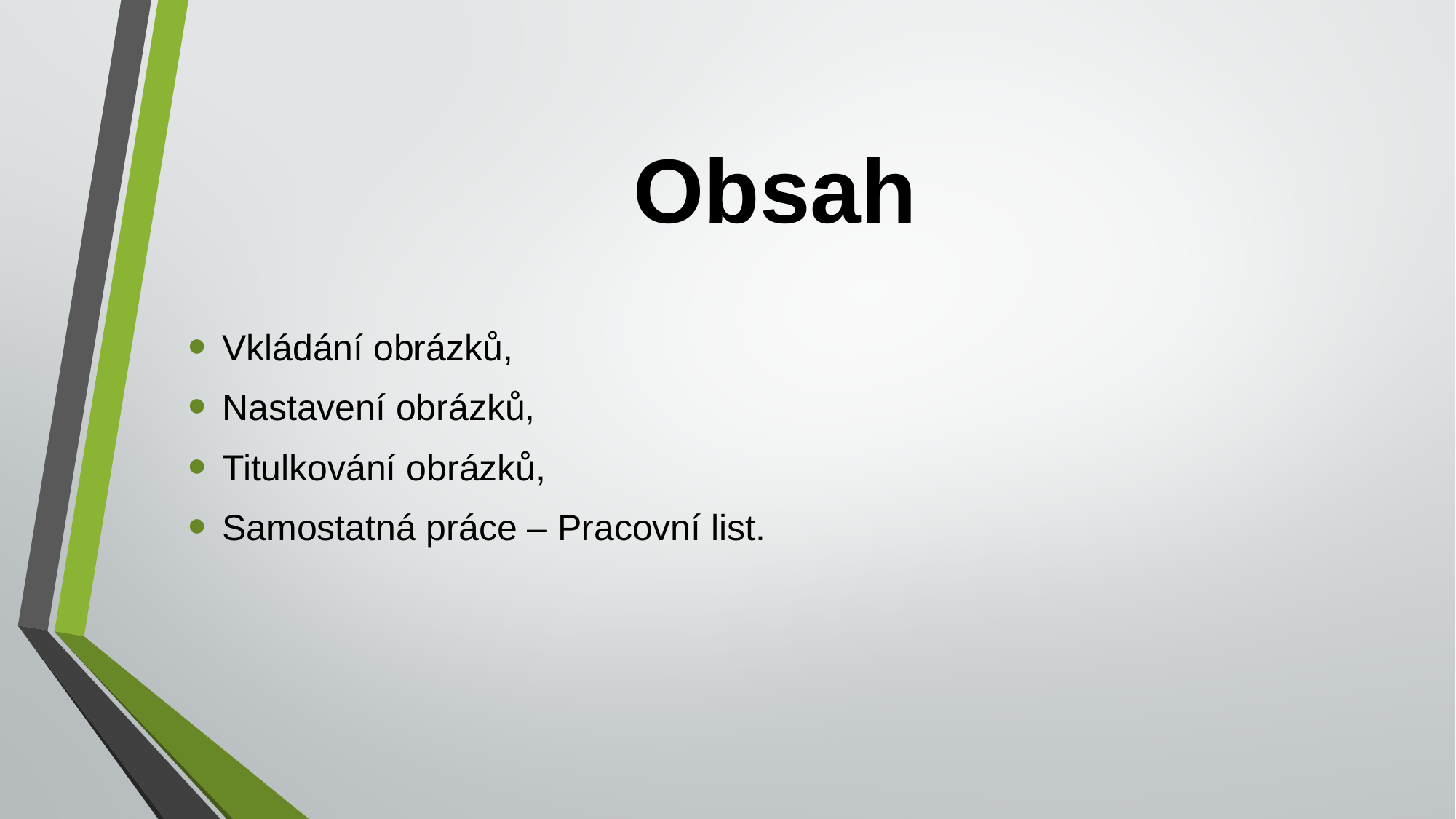

# Obsah
Vkládání obrázků,
Nastavení obrázků,
Titulkování obrázků,
Samostatná práce – Pracovní list.